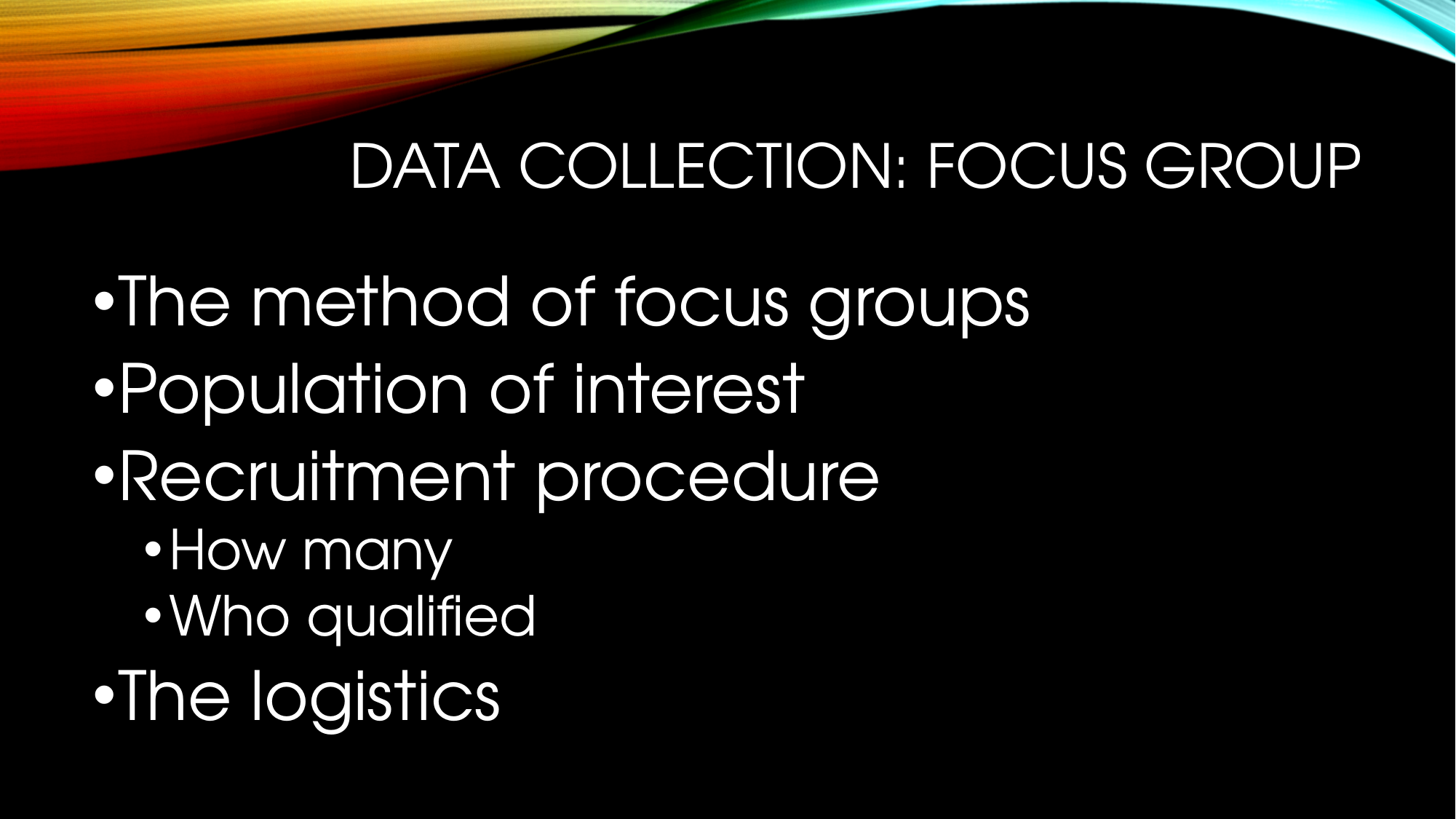

# Data Collection: focus group
The method of focus groups
Population of interest
Recruitment procedure
How many
Who qualified
The logistics